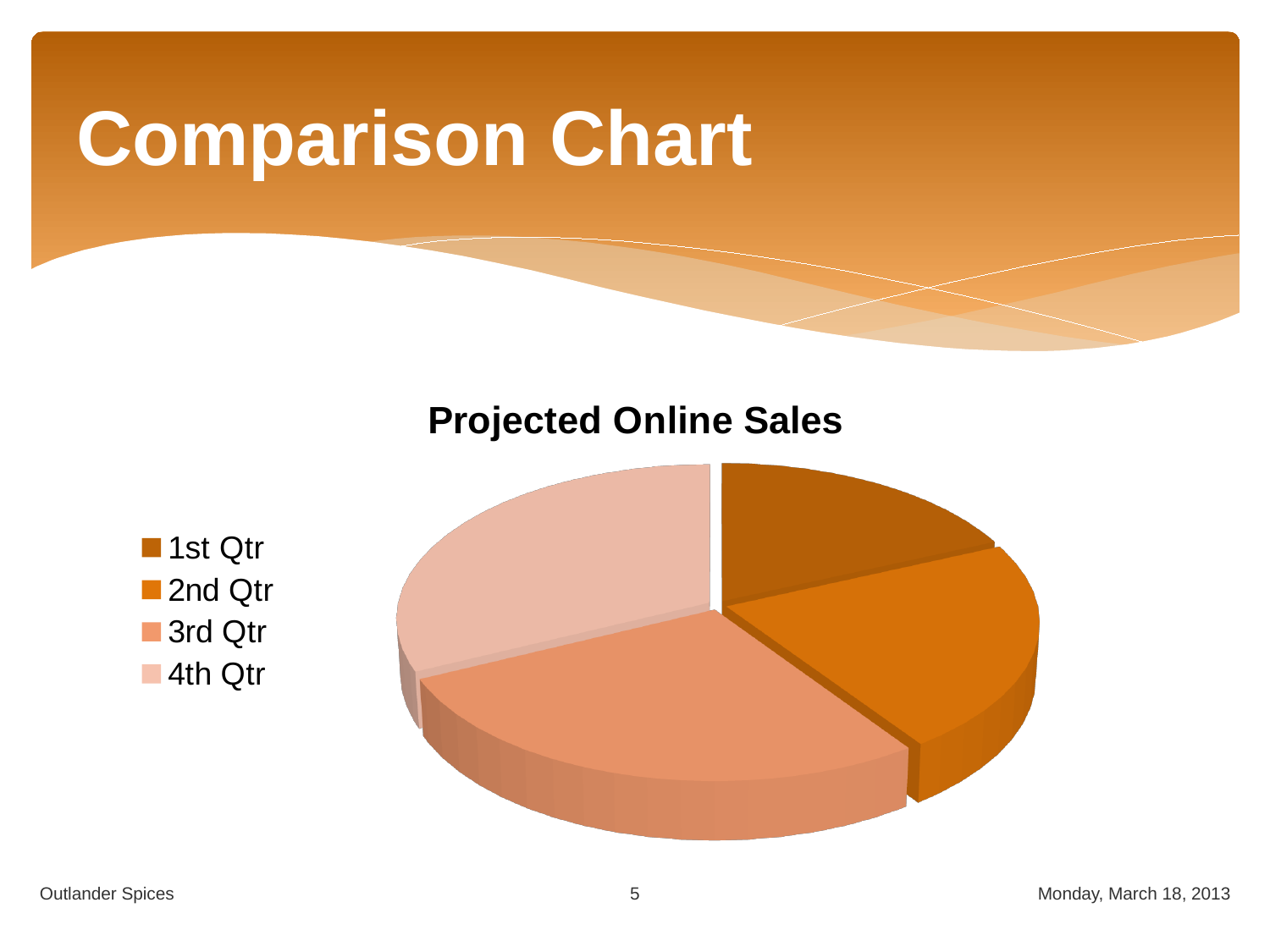

# Comparison Chart

[unsupported chart]

5
Outlander Spices
Monday, March 18, 2013